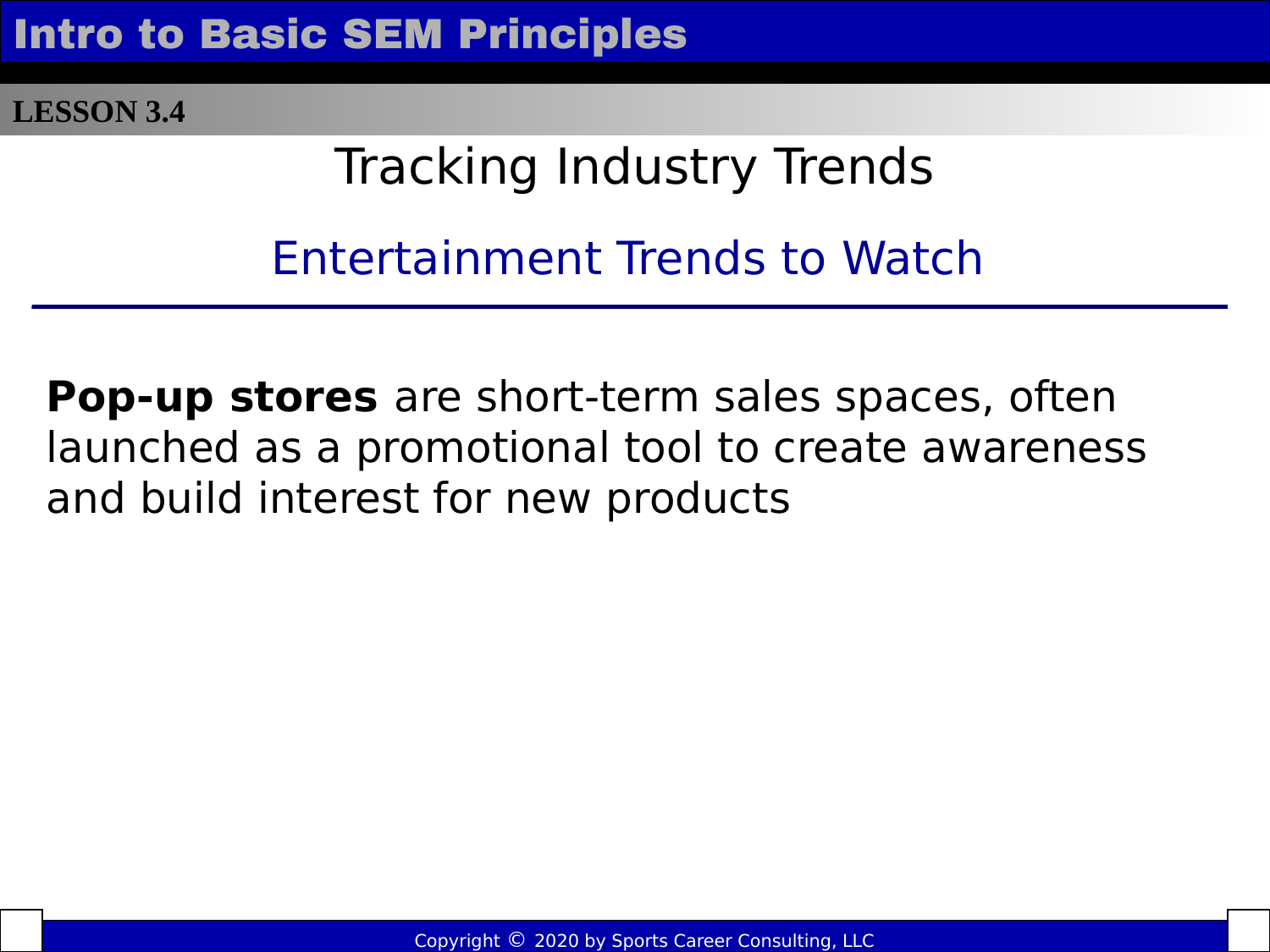

Intro to Basic SEM Principles
LESSON 3.4
Tracking Industry Trends
Entertainment Trends to Watch

Pop-up stores are short-term sales spaces, often launched as a promotional tool to create awareness and build interest for new products
Copyright © 2020 by Sports Career Consulting, LLC